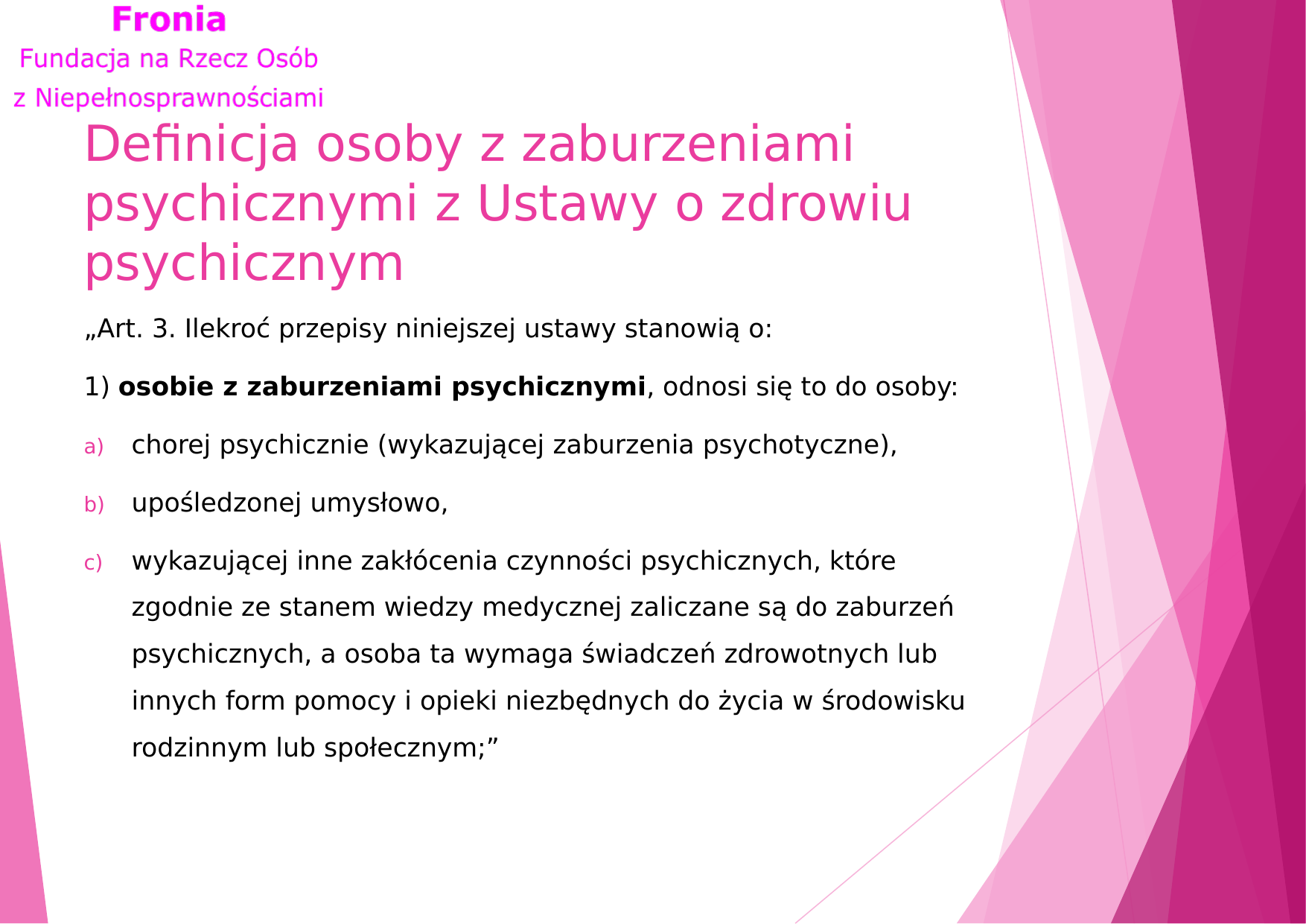

# Definicja osoby z zaburzeniami psychicznymi z Ustawy o zdrowiu psychicznym
„Art. 3. Ilekroć przepisy niniejszej ustawy stanowią o:
1) osobie z zaburzeniami psychicznymi, odnosi się to do osoby:
chorej psychicznie (wykazującej zaburzenia psychotyczne),
upośledzonej umysłowo,
wykazującej inne zakłócenia czynności psychicznych, które zgodnie ze stanem wiedzy medycznej zaliczane są do zaburzeń psychicznych, a osoba ta wymaga świadczeń zdrowotnych lub innych form pomocy i opieki niezbędnych do życia w środowisku rodzinnym lub społecznym;”